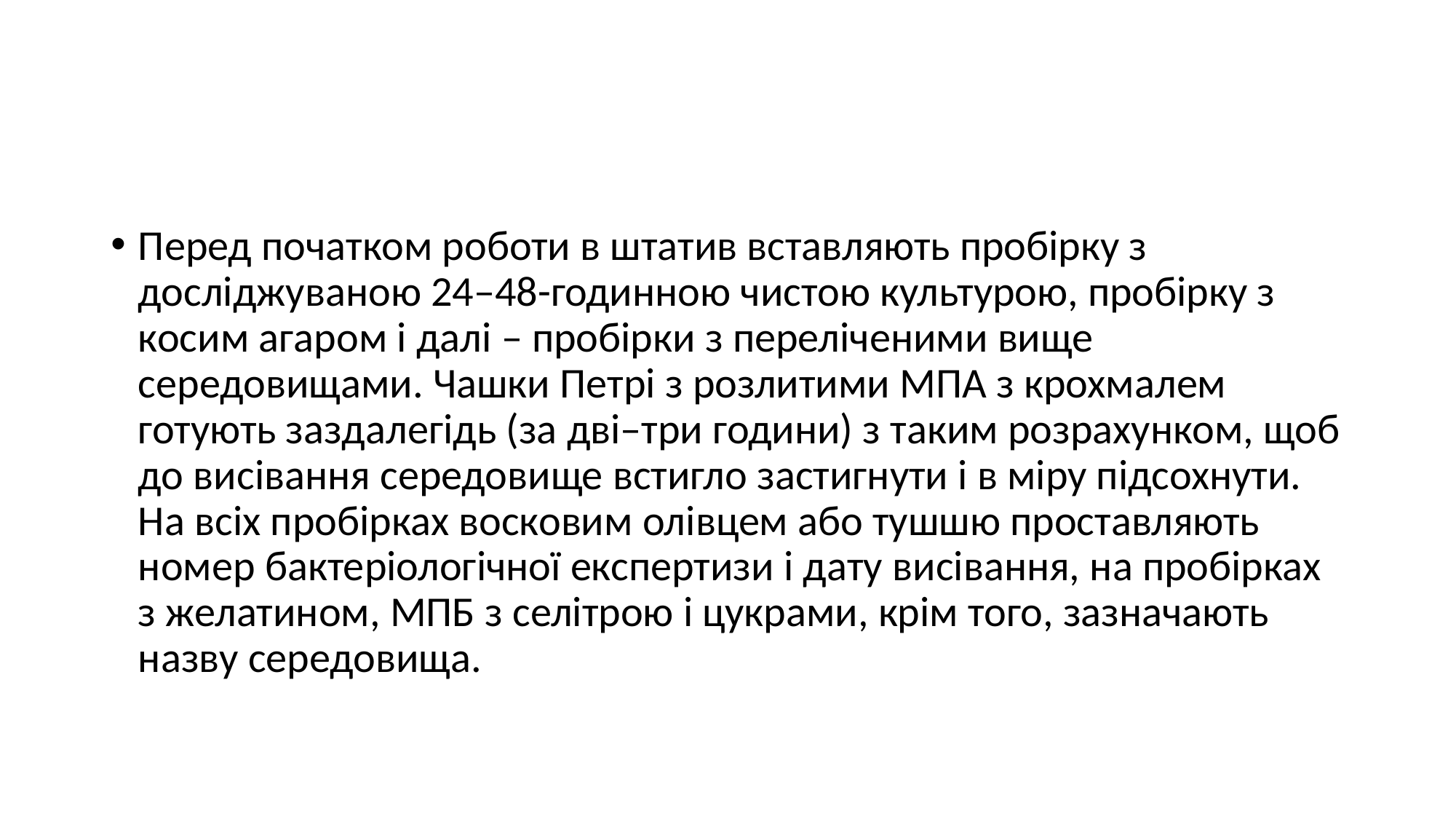

#

Перед початком роботи в штатив вставляють пробірку з досліджуваною 24–48-годинною чистою культурою, пробірку з косим агаром і далі – пробірки з переліченими вище середовищами. Чашки Петрі з розлитими МПА з крохмалем готують заздалегідь (за дві–три години) з таким розрахунком, щоб до висівання середовище встигло застигнути і в міру підсохнути. На всіх пробірках восковим олівцем або тушшю проставляють номер бактеріологічної експертизи і дату висівання, на пробірках з желатином, МПБ з селітрою і цукрами, крім того, зазначають назву середовища.